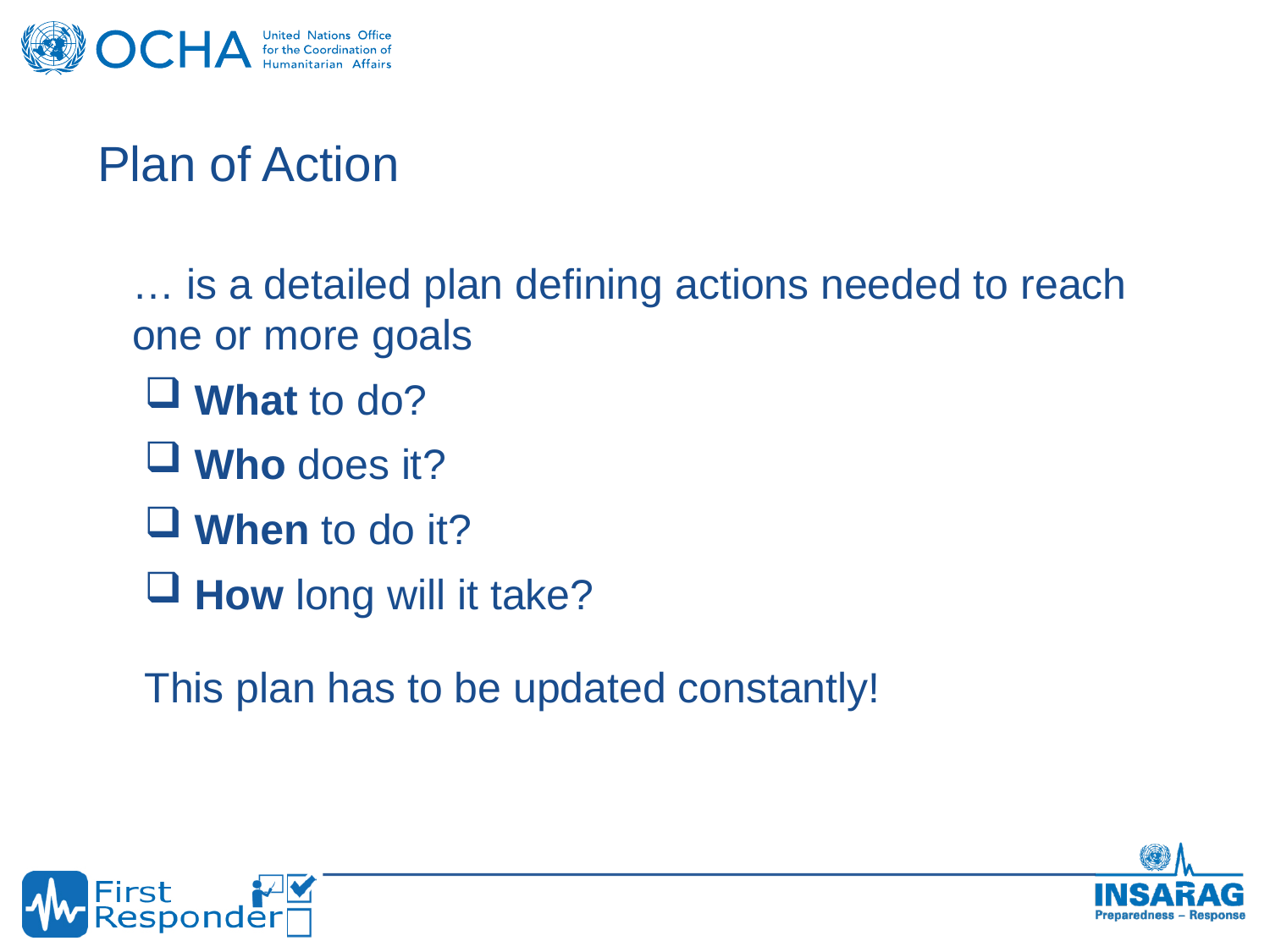

Plan of Action

… is a detailed plan defining actions needed to reach one or more goals
What to do?
Who does it?
When to do it?
How long will it take?
This plan has to be updated constantly!